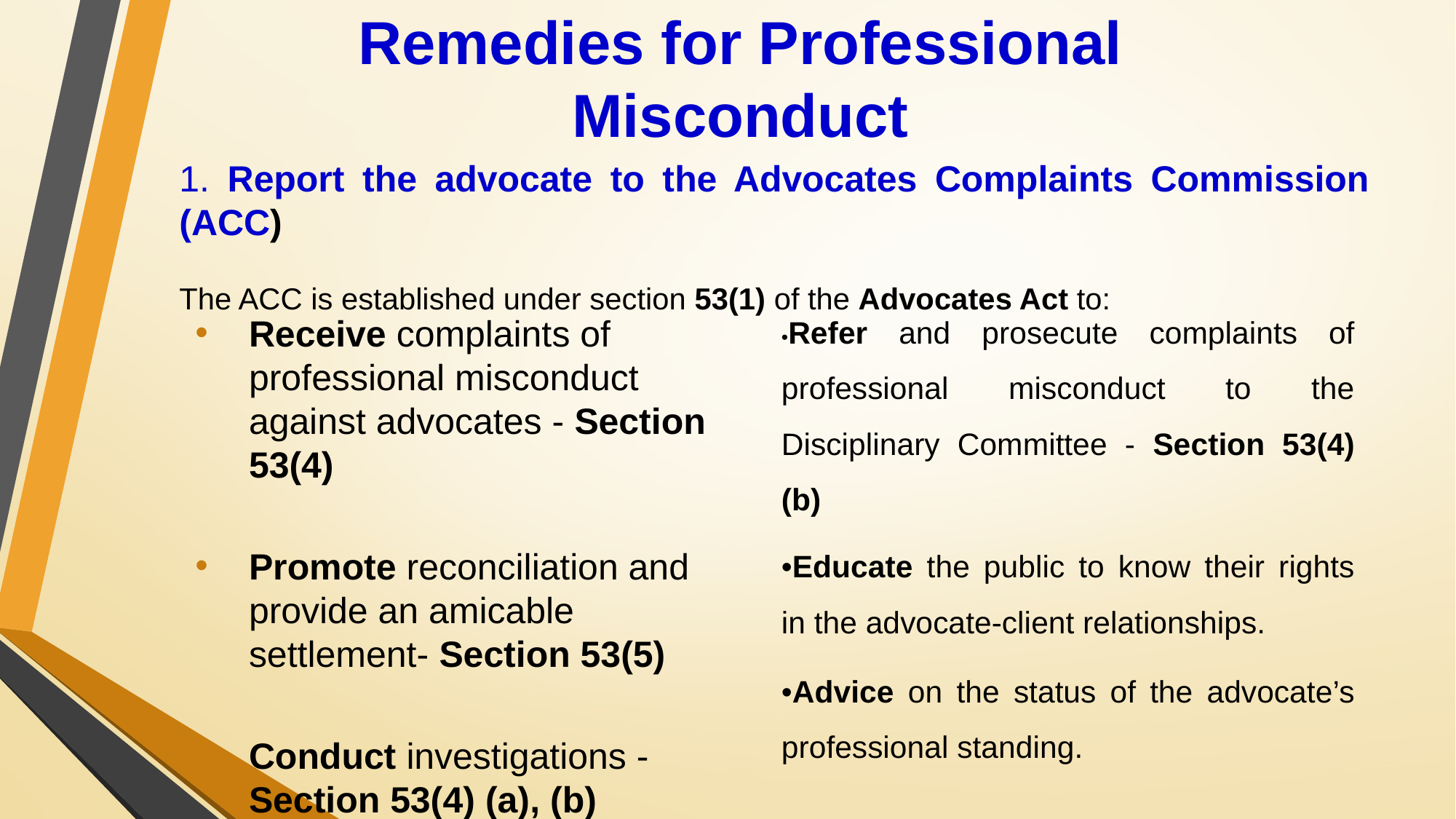

# Remedies for Professional Misconduct
1. Report the advocate to the Advocates Complaints Commission (ACC)

The ACC is established under section 53(1) of the Advocates Act to:
•Refer and prosecute complaints of professional misconduct to the Disciplinary Committee - Section 53(4)(b)
•Educate the public to know their rights in the advocate-client relationships.
•Advice on the status of the advocate’s professional standing.

Receive complaints of professional misconduct against advocates - Section 53(4)

Promote reconciliation and provide an amicable settlement- Section 53(5)

Conduct investigations - Section 53(4) (a), (b)